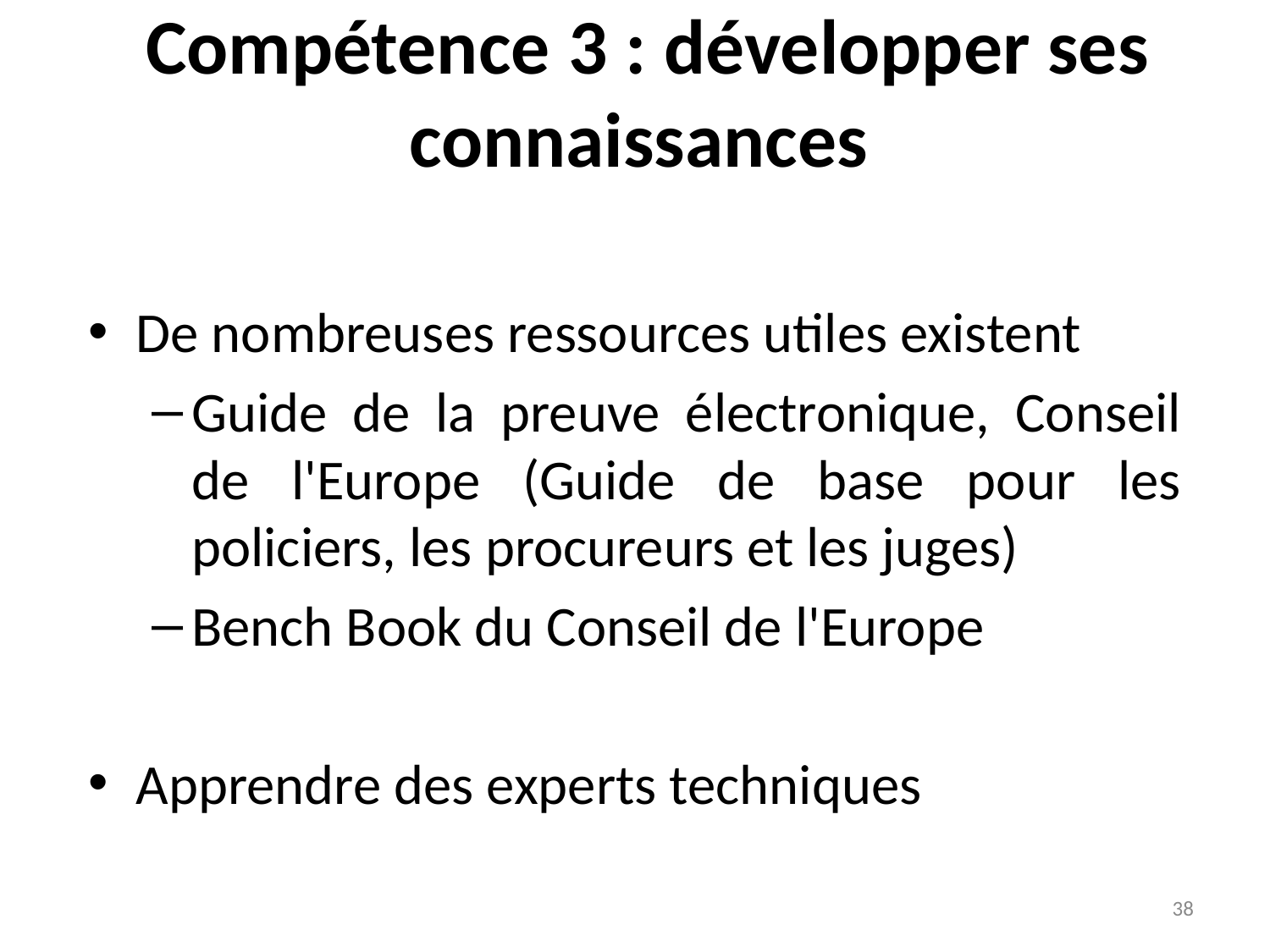

# Compétence 3 : développer ses connaissances

De nombreuses ressources utiles existent
Guide de la preuve électronique, Conseil de l'Europe (Guide de base pour les policiers, les procureurs et les juges)
Bench Book du Conseil de l'Europe

Apprendre des experts techniques
38